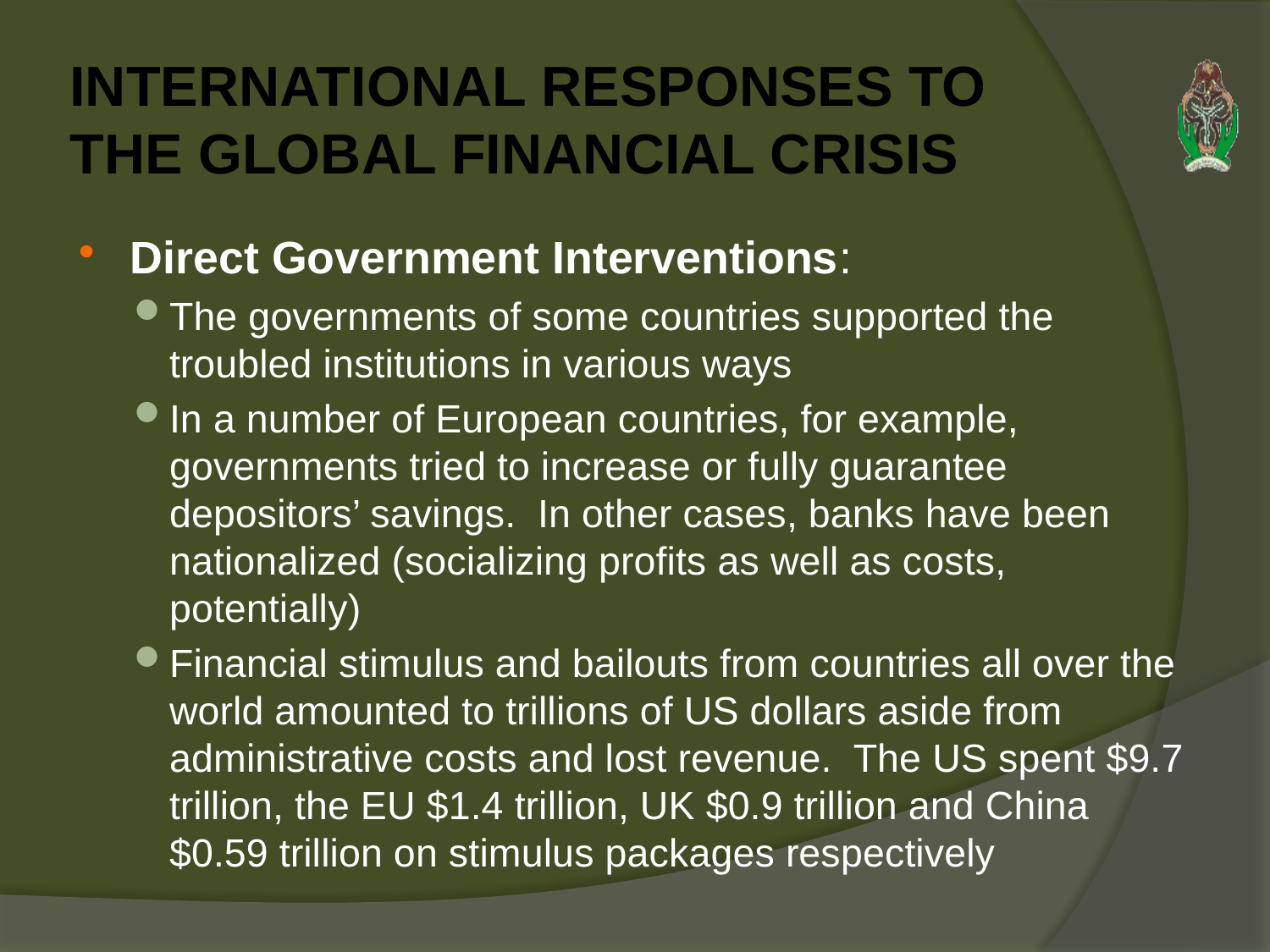

# INTERNATIONAL RESPONSES TO THE GLOBAL FINANCIAL CRISIS
Direct Government Interventions:
The governments of some countries supported the troubled institutions in various ways
In a number of European countries, for example, governments tried to increase or fully guarantee depositors’ savings.  In other cases, banks have been nationalized (socializing profits as well as costs, potentially)
Financial stimulus and bailouts from countries all over the world amounted to trillions of US dollars aside from administrative costs and lost revenue.  The US spent $9.7 trillion, the EU $1.4 trillion, UK $0.9 trillion and China $0.59 trillion on stimulus packages respectively